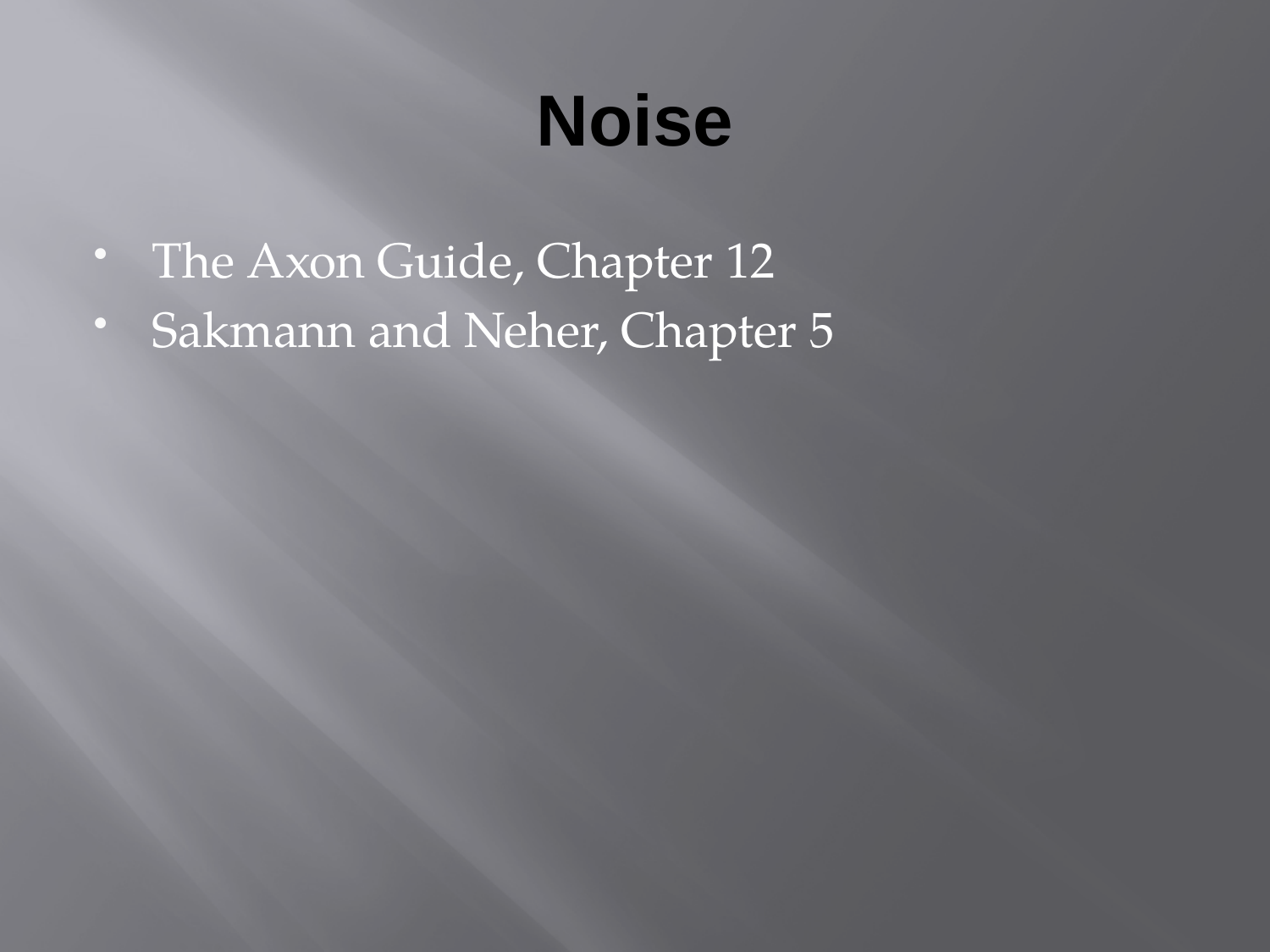

# Noise
The Axon Guide, Chapter 12
Sakmann and Neher, Chapter 5